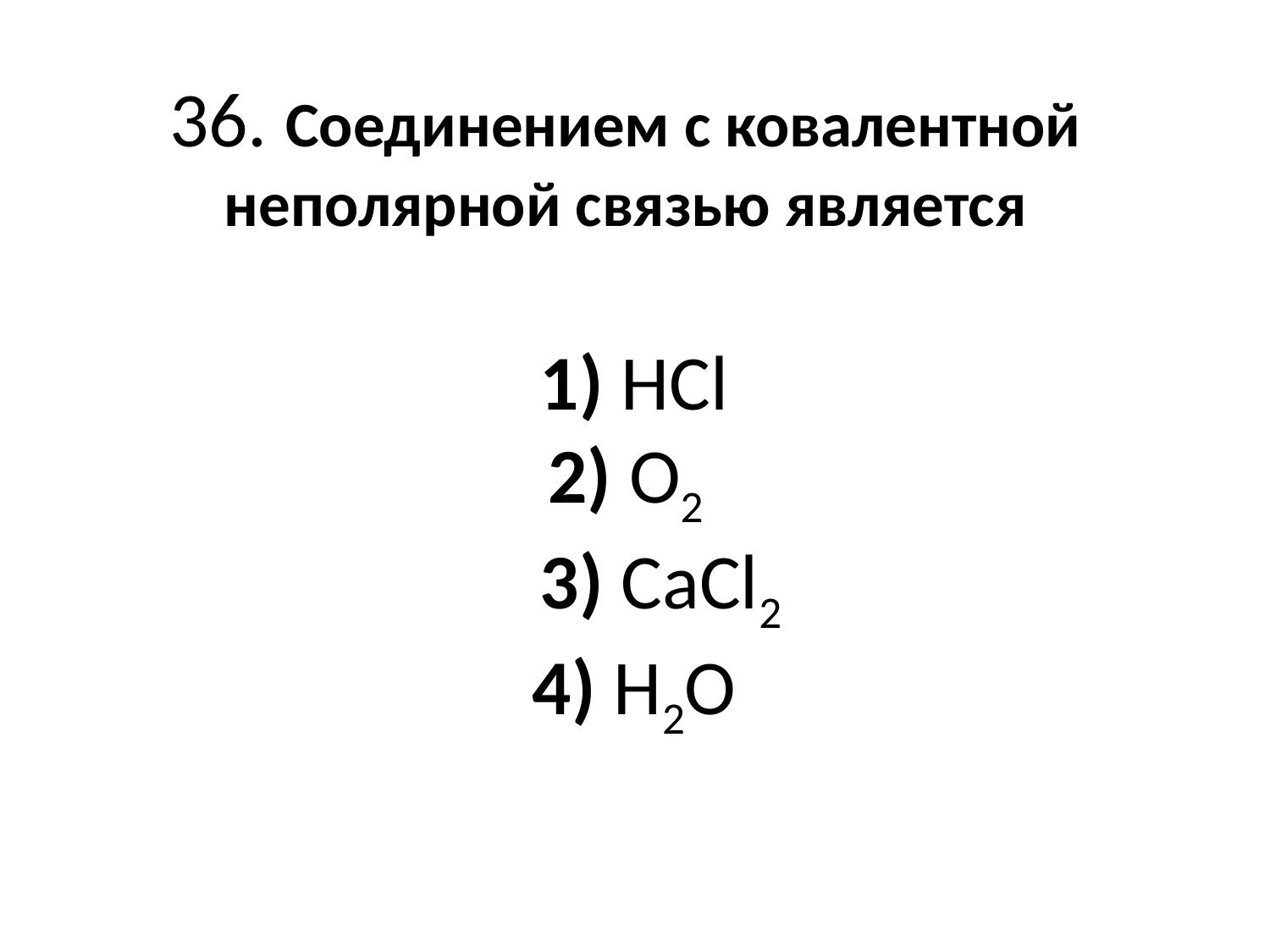

# 36. Соединением с ковалентной неполярной связью является     1) HCl 2) O2       3) CaCl2    4) H2O